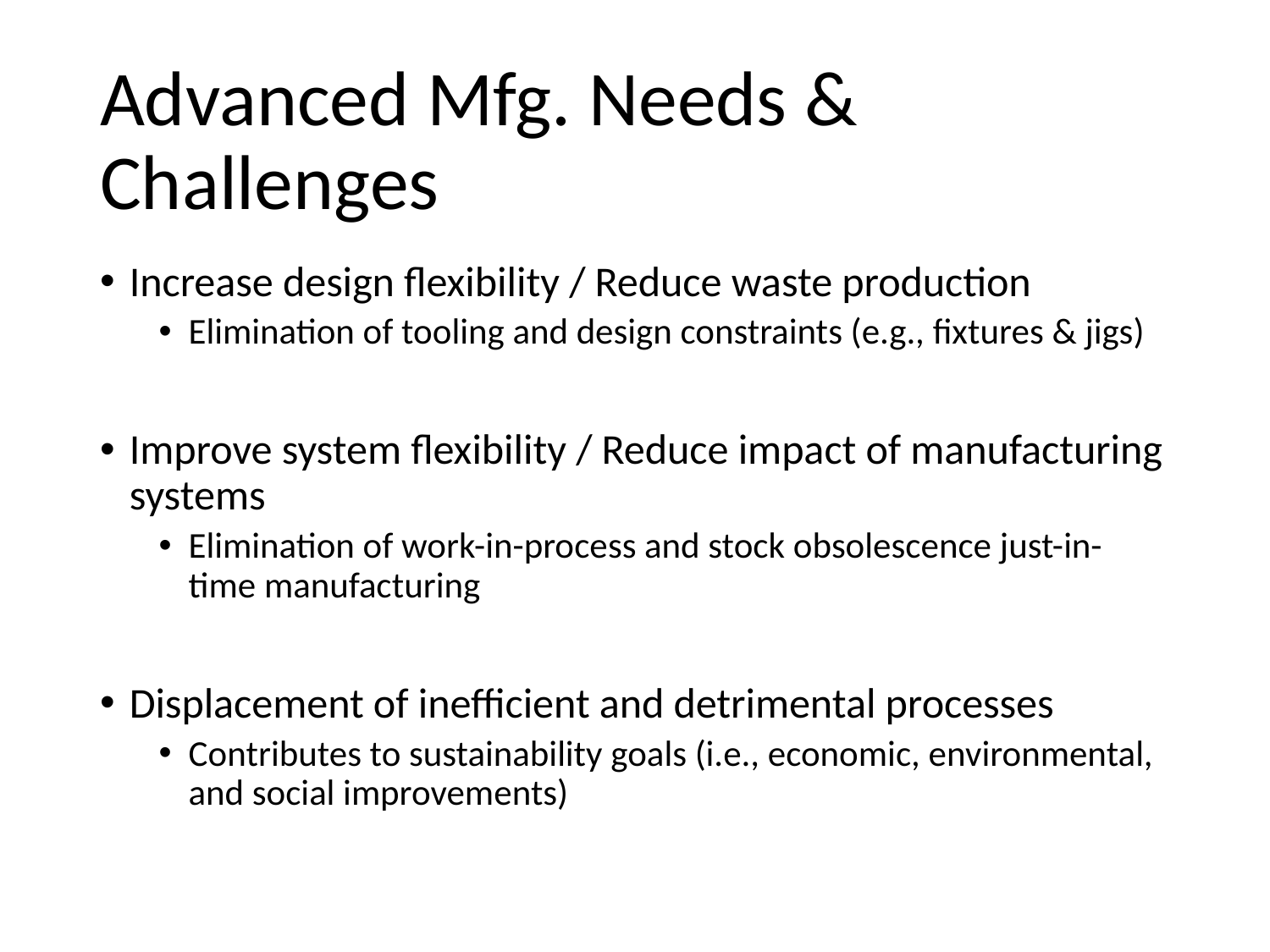

# Advanced Mfg. Needs & Challenges
Increase design flexibility / Reduce waste production
Elimination of tooling and design constraints (e.g., fixtures & jigs)

Improve system flexibility / Reduce impact of manufacturing systems
Elimination of work-in-process and stock obsolescence just-in-time manufacturing

Displacement of inefficient and detrimental processes
Contributes to sustainability goals (i.e., economic, environmental, and social improvements)